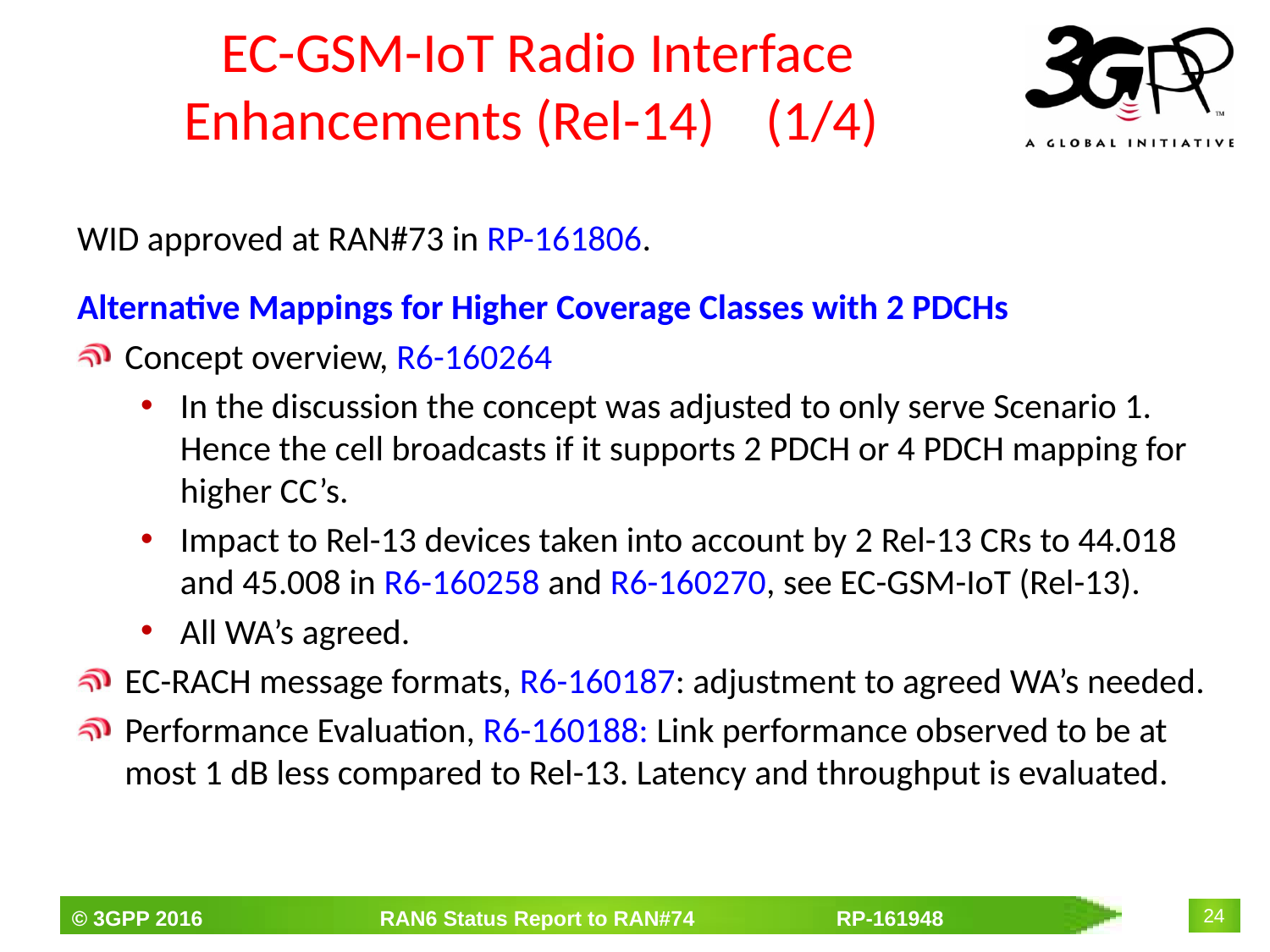

# EC-GSM-IoT Radio Interface Enhancements (Rel-14)    (1/4)
WID approved at RAN#73 in RP-161806.

Alternative Mappings for Higher Coverage Classes with 2 PDCHs
Concept overview, R6-160264
In the discussion the concept was adjusted to only serve Scenario 1. Hence the cell broadcasts if it supports 2 PDCH or 4 PDCH mapping for higher CC’s.
Impact to Rel-13 devices taken into account by 2 Rel-13 CRs to 44.018 and 45.008 in R6-160258 and R6-160270, see EC-GSM-IoT (Rel-13).
All WA’s agreed.
EC-RACH message formats, R6-160187: adjustment to agreed WA’s needed.
Performance Evaluation, R6-160188: Link performance observed to be at most 1 dB less compared to Rel-13. Latency and throughput is evaluated.